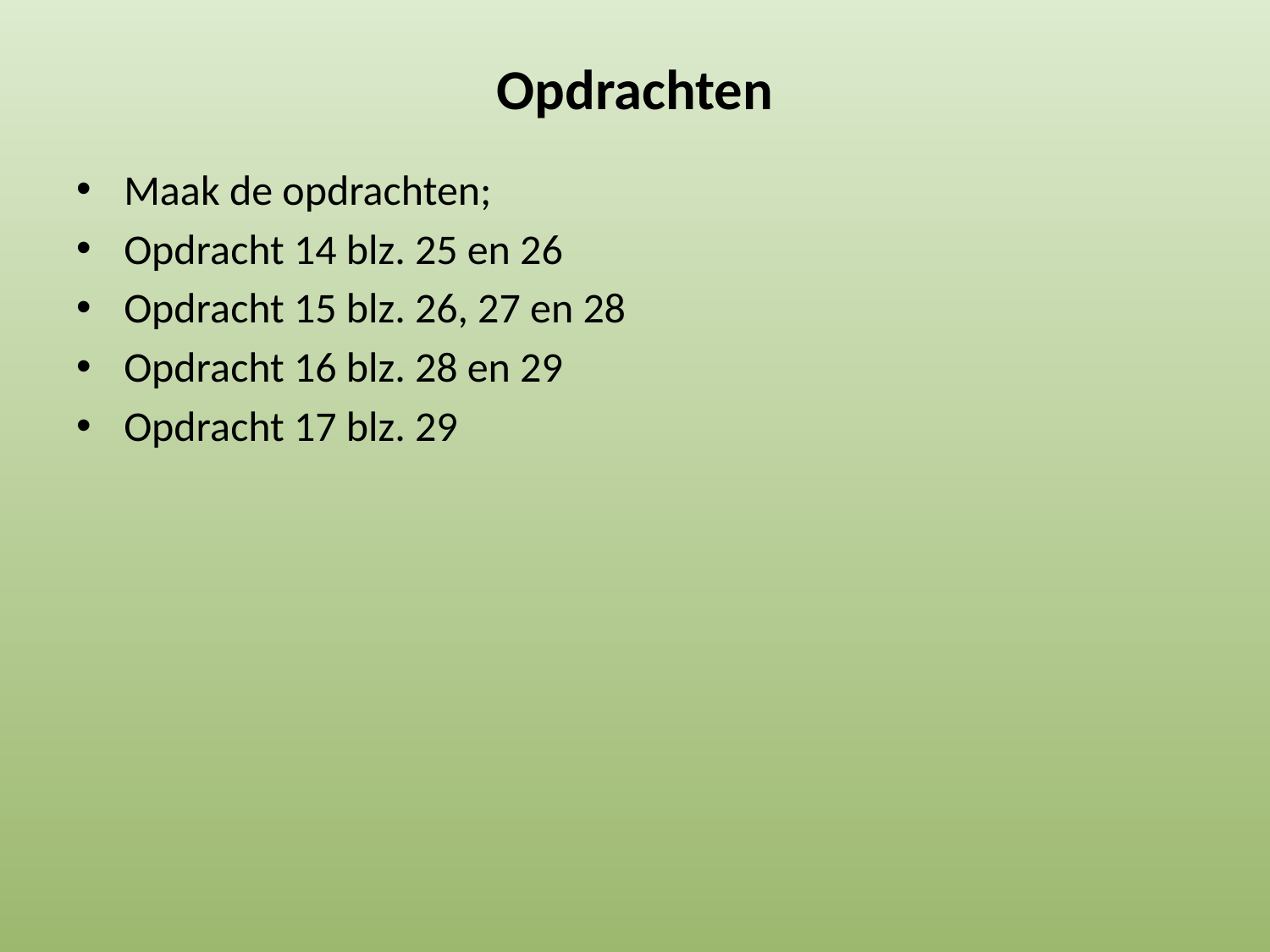

# Opdrachten
Maak de opdrachten;
Opdracht 14 blz. 25 en 26
Opdracht 15 blz. 26, 27 en 28
Opdracht 16 blz. 28 en 29
Opdracht 17 blz. 29